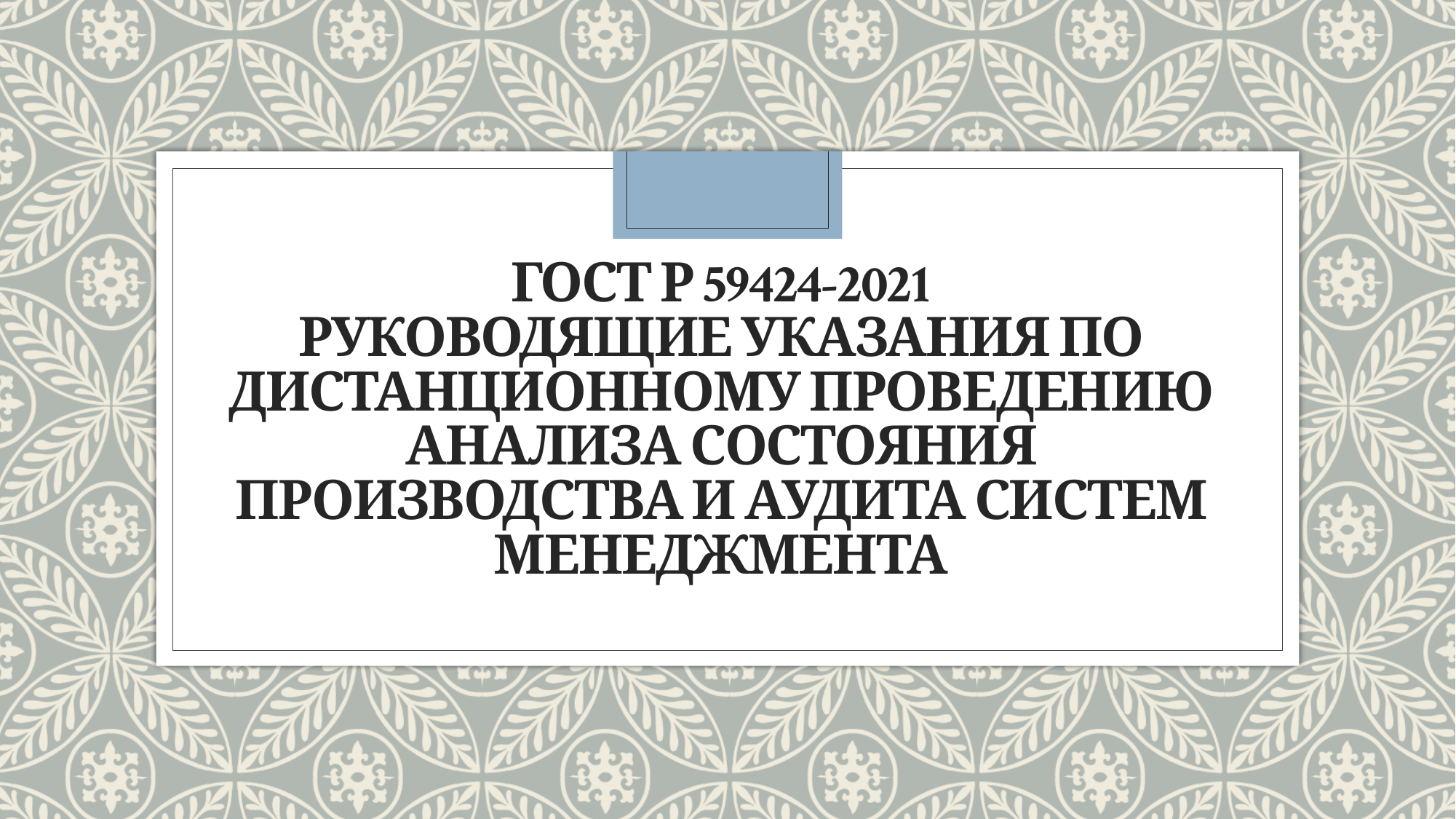

# ГОСТ Р 59424-2021 Руководящие указания по дистанционному проведению анализа состояния производства и аудита систем менеджмента